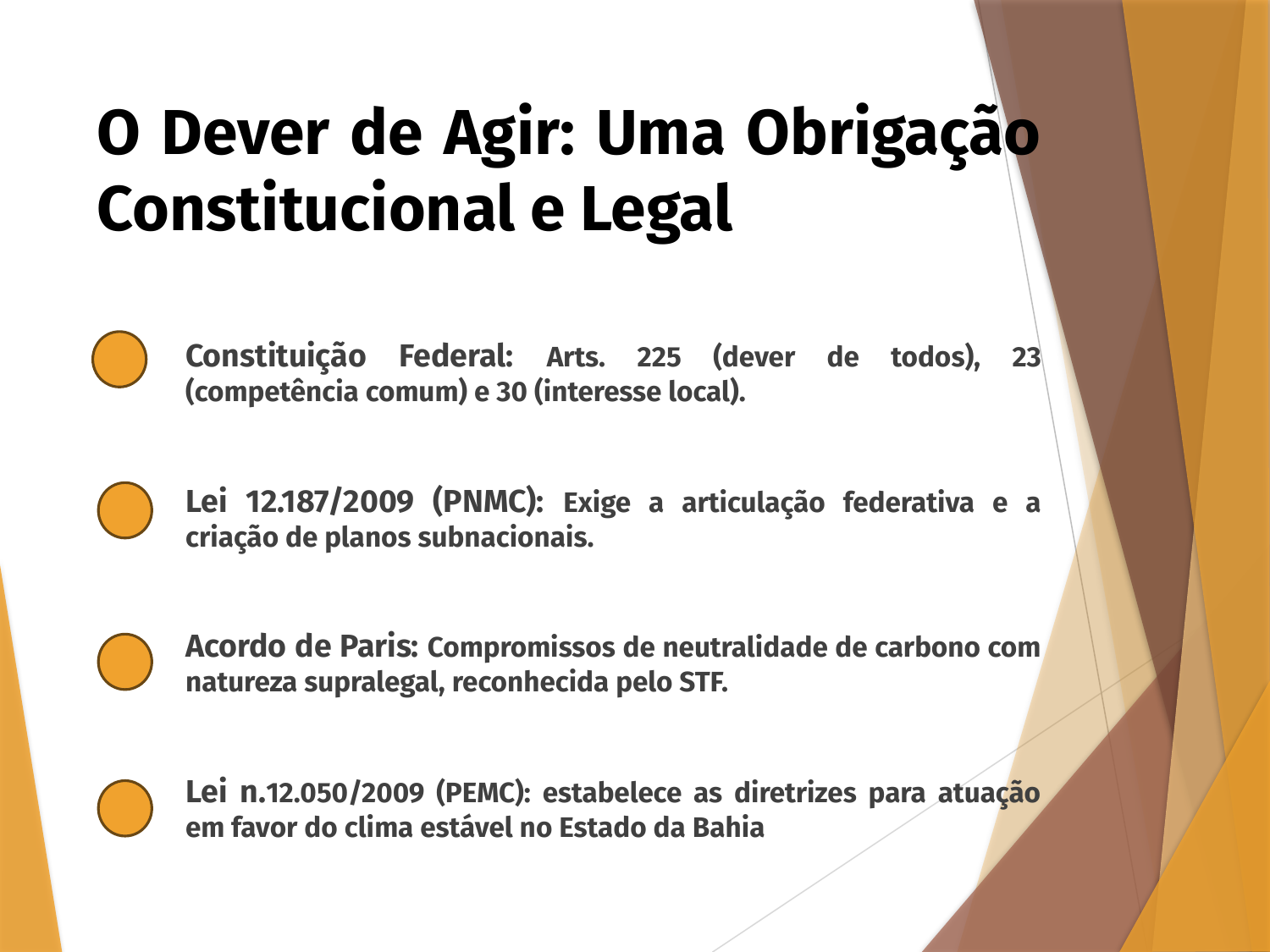

# O Dever de Agir: Uma Obrigação Constitucional e Legal
Constituição Federal: Arts. 225 (dever de todos), 23 (competência comum) e 30 (interesse local).

Lei 12.187/2009 (PNMC): Exige a articulação federativa e a criação de planos subnacionais.

Acordo de Paris: Compromissos de neutralidade de carbono com natureza supralegal, reconhecida pelo STF.

Lei n.12.050/2009 (PEMC): estabelece as diretrizes para atuação em favor do clima estável no Estado da Bahia